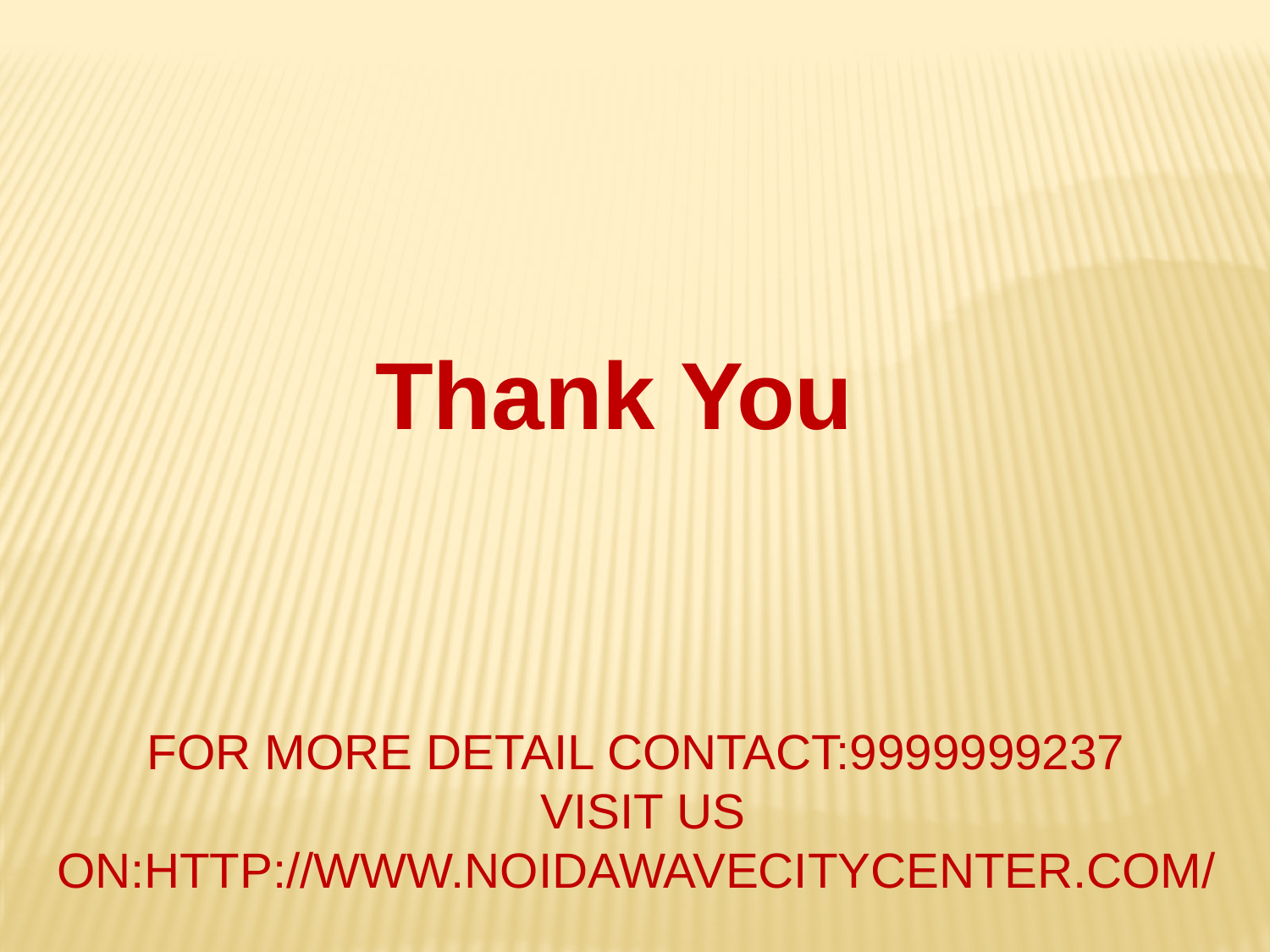

Thank You
 For More Detail contact:9999999237
 visit us on:http://www.noidawavecitycenter.com/